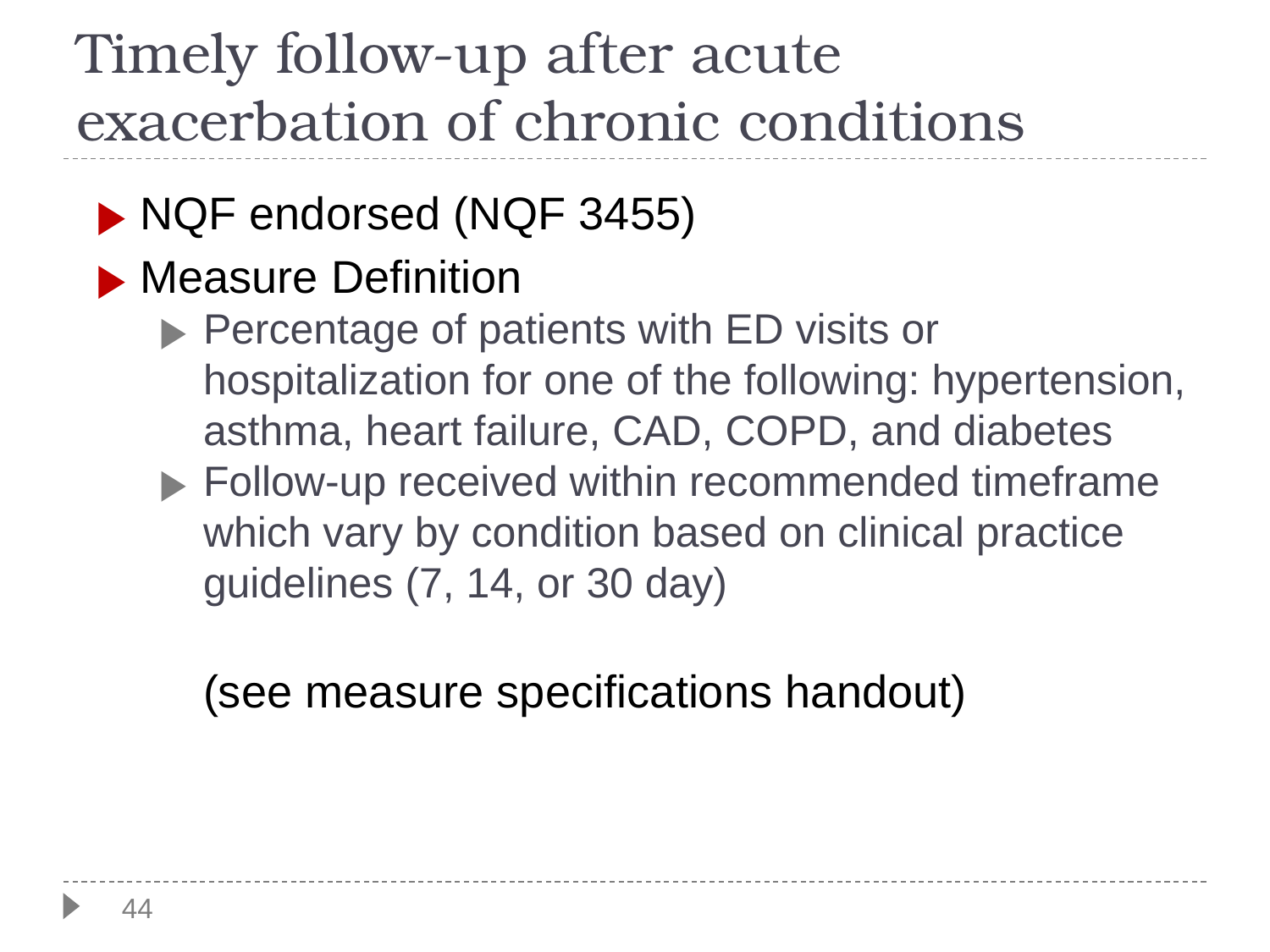

# Timely follow-up after acute exacerbation of chronic conditions
NQF endorsed (NQF 3455)
Measure Definition
Percentage of patients with ED visits or hospitalization for one of the following: hypertension, asthma, heart failure, CAD, COPD, and diabetes
Follow-up received within recommended timeframe which vary by condition based on clinical practice guidelines (7, 14, or 30 day)

(see measure specifications handout)